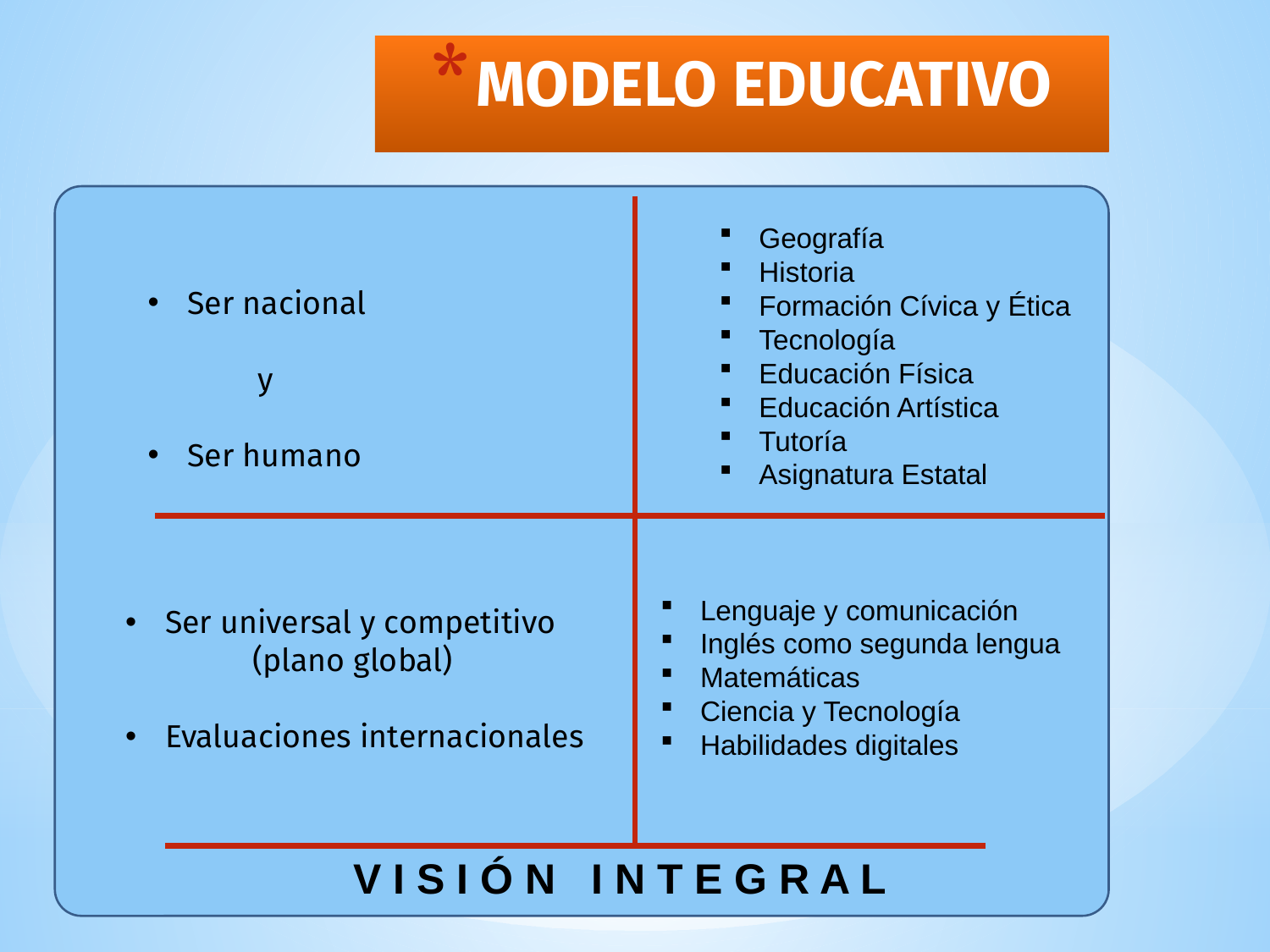

# MODELO EDUCATIVO

Geografía
Historia
Formación Cívica y Ética
Tecnología
Educación Física
Educación Artística
Tutoría
Asignatura Estatal
Ser nacional

             y

Ser humano
Lenguaje y comunicación
Inglés como segunda lengua
Matemáticas
Ciencia y Tecnología
Habilidades digitales
Ser universal y competitivo
	(plano global)

Evaluaciones internacionales
V I S I Ó N   I N T E G R A L